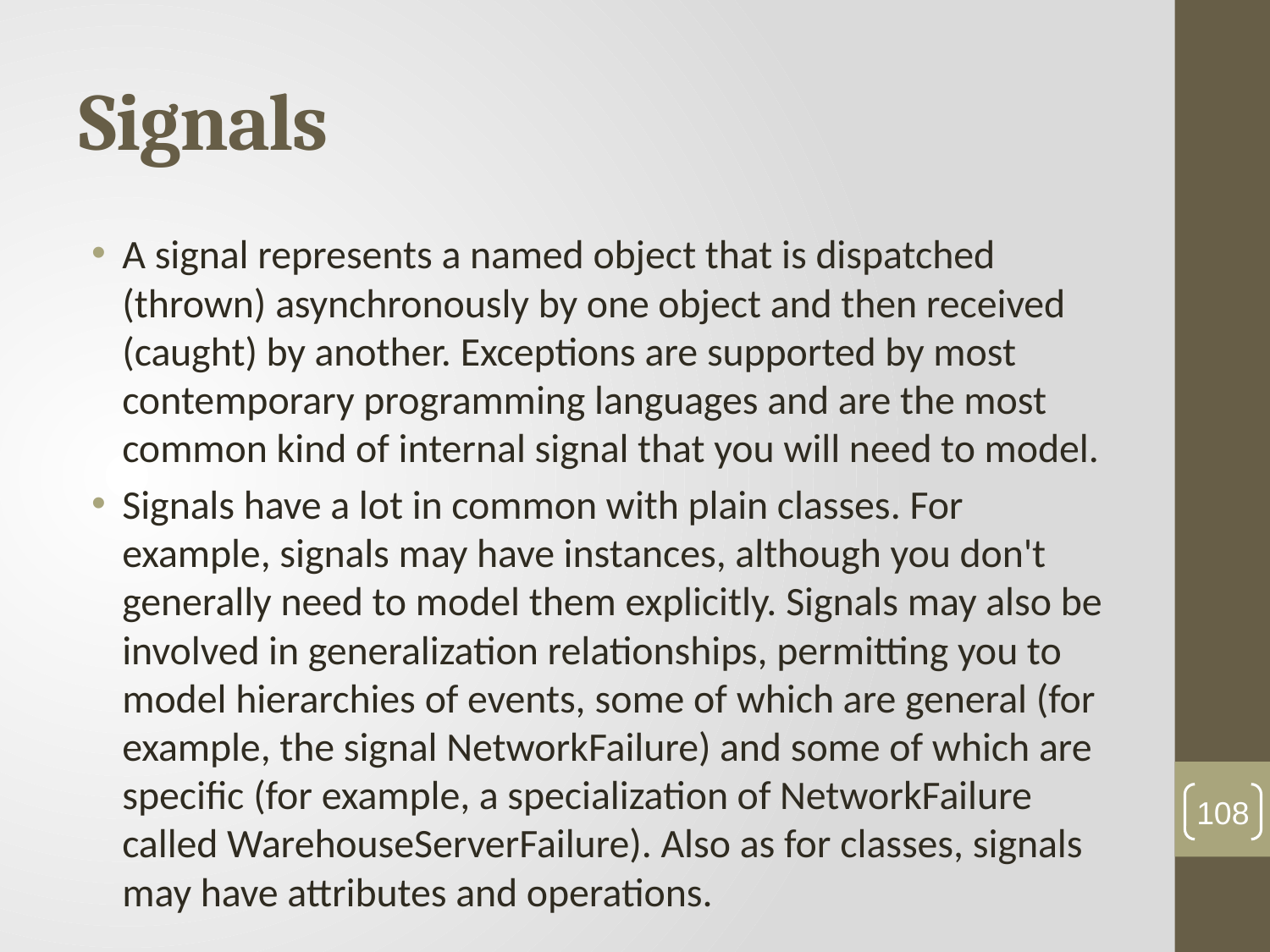

# Signals
A signal represents a named object that is dispatched (thrown) asynchronously by one object and then received (caught) by another. Exceptions are supported by most contemporary programming languages and are the most common kind of internal signal that you will need to model.
Signals have a lot in common with plain classes. For example, signals may have instances, although you don't generally need to model them explicitly. Signals may also be involved in generalization relationships, permitting you to model hierarchies of events, some of which are general (for example, the signal NetworkFailure) and some of which are specific (for example, a specialization of NetworkFailure called WarehouseServerFailure). Also as for classes, signals may have attributes and operations.
108